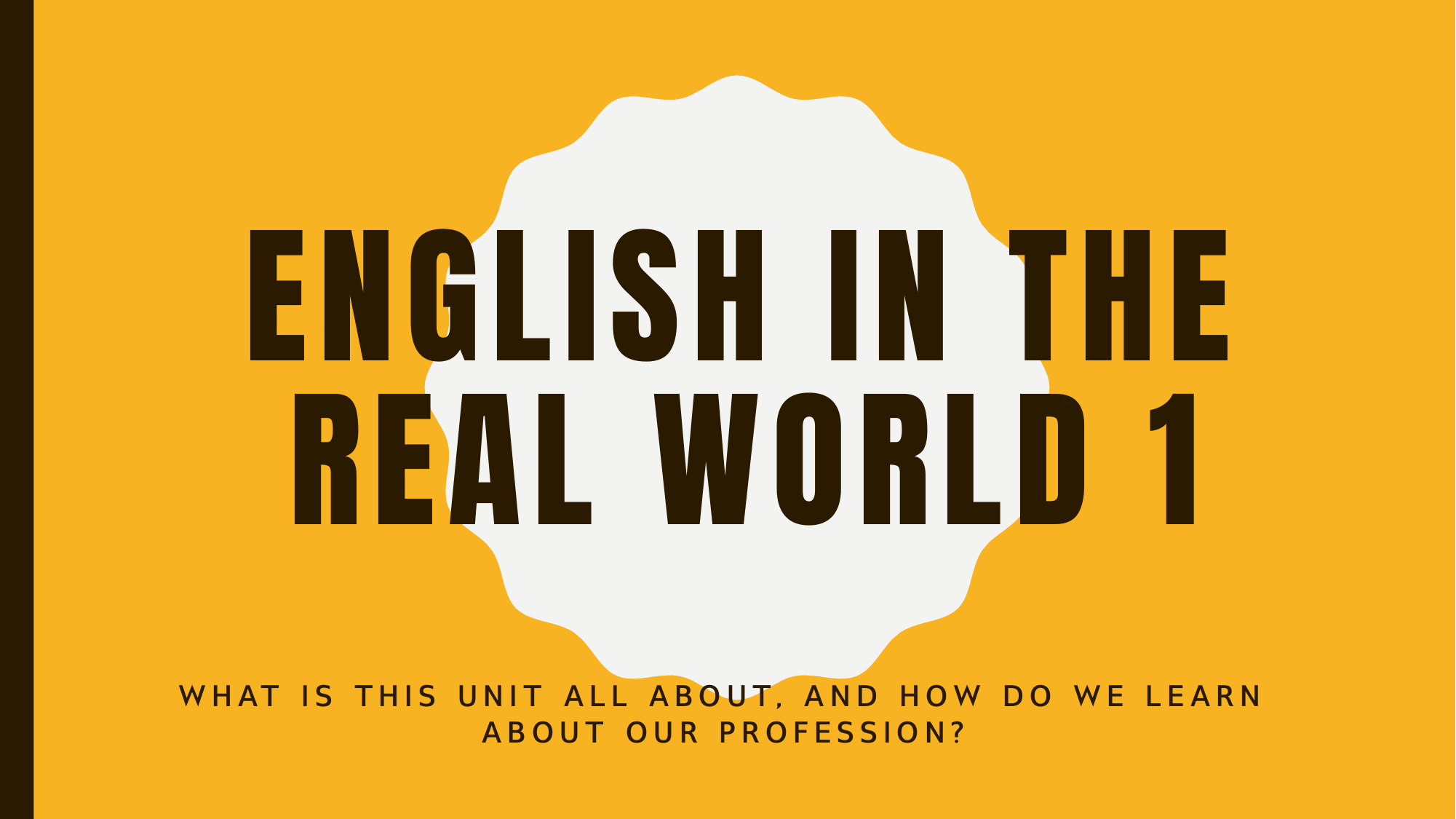

# English in the real world 1
What is this unit all about, and how do we learn about our profession?